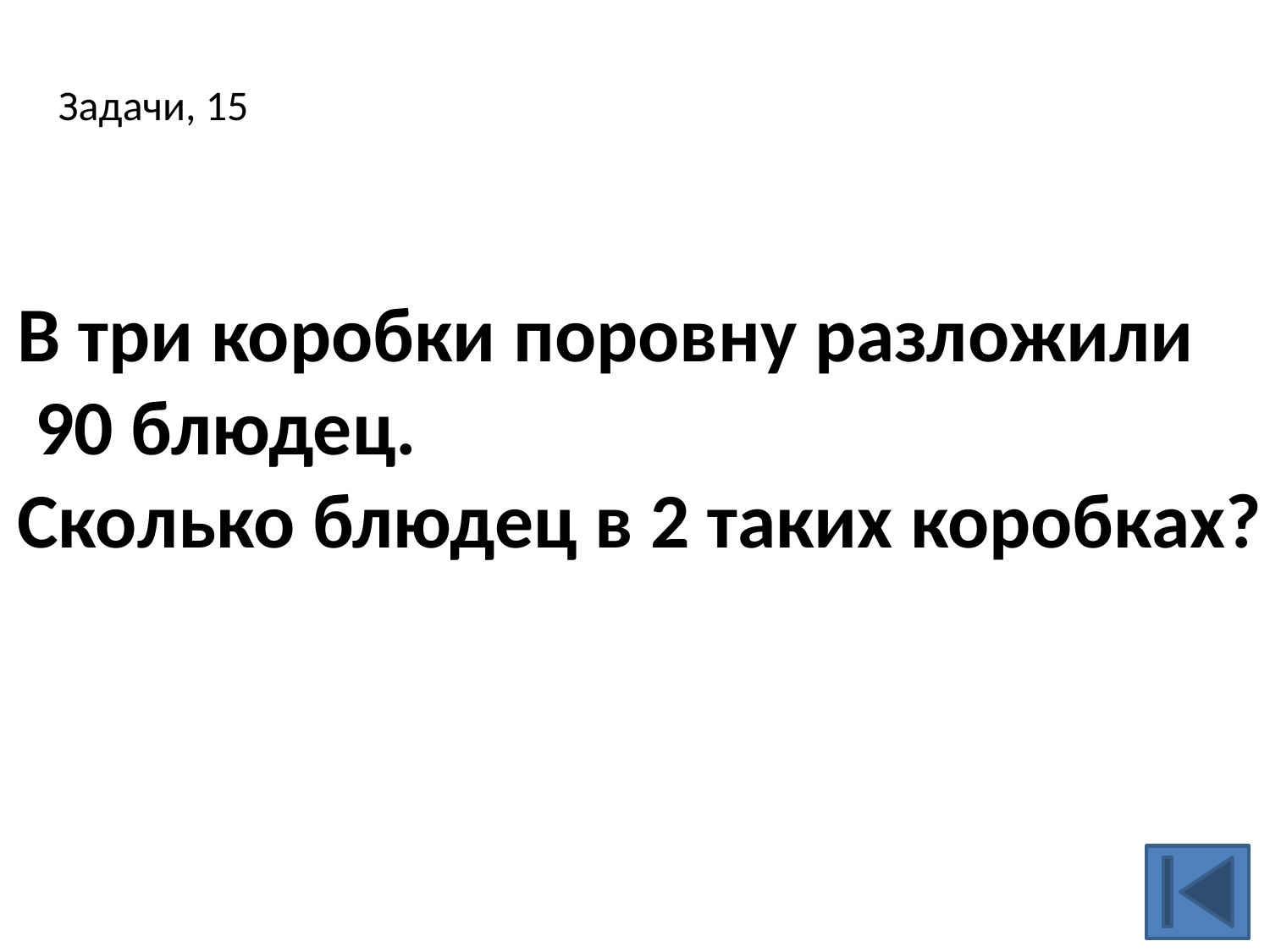

Задачи, 15
В три коробки поровну разложили
 90 блюдец.
Сколько блюдец в 2 таких коробках?